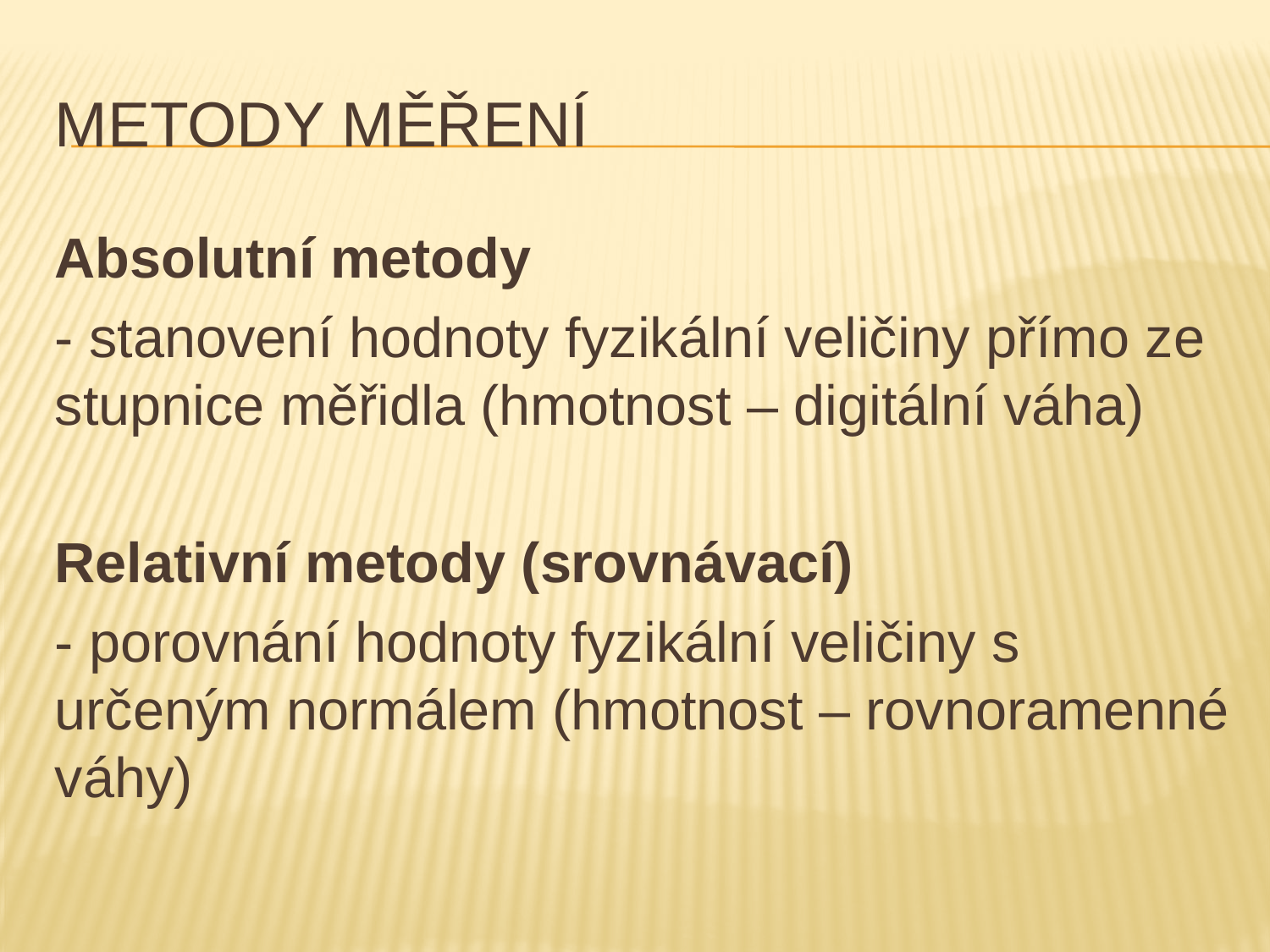

# Metody měření
Absolutní metody
- stanovení hodnoty fyzikální veličiny přímo ze stupnice měřidla (hmotnost – digitální váha)

Relativní metody (srovnávací)
- porovnání hodnoty fyzikální veličiny s určeným normálem (hmotnost – rovnoramenné váhy)